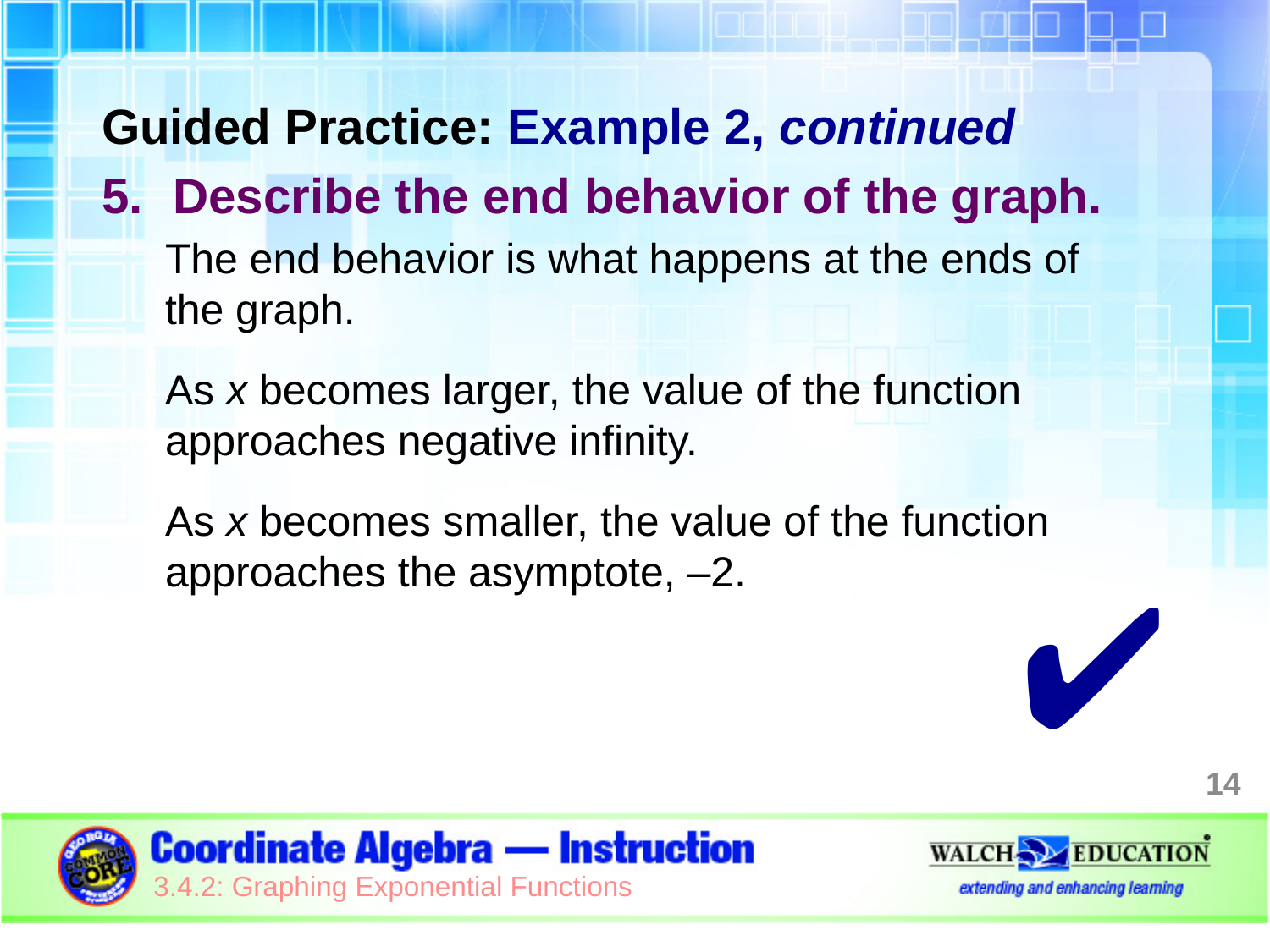

Guided Practice: Example 2, continued
Describe the end behavior of the graph.
The end behavior is what happens at the ends of
the graph.
As x becomes larger, the value of the function approaches negative infinity.
As x becomes smaller, the value of the function approaches the asymptote, –2.
✔
14
3.4.2: Graphing Exponential Functions